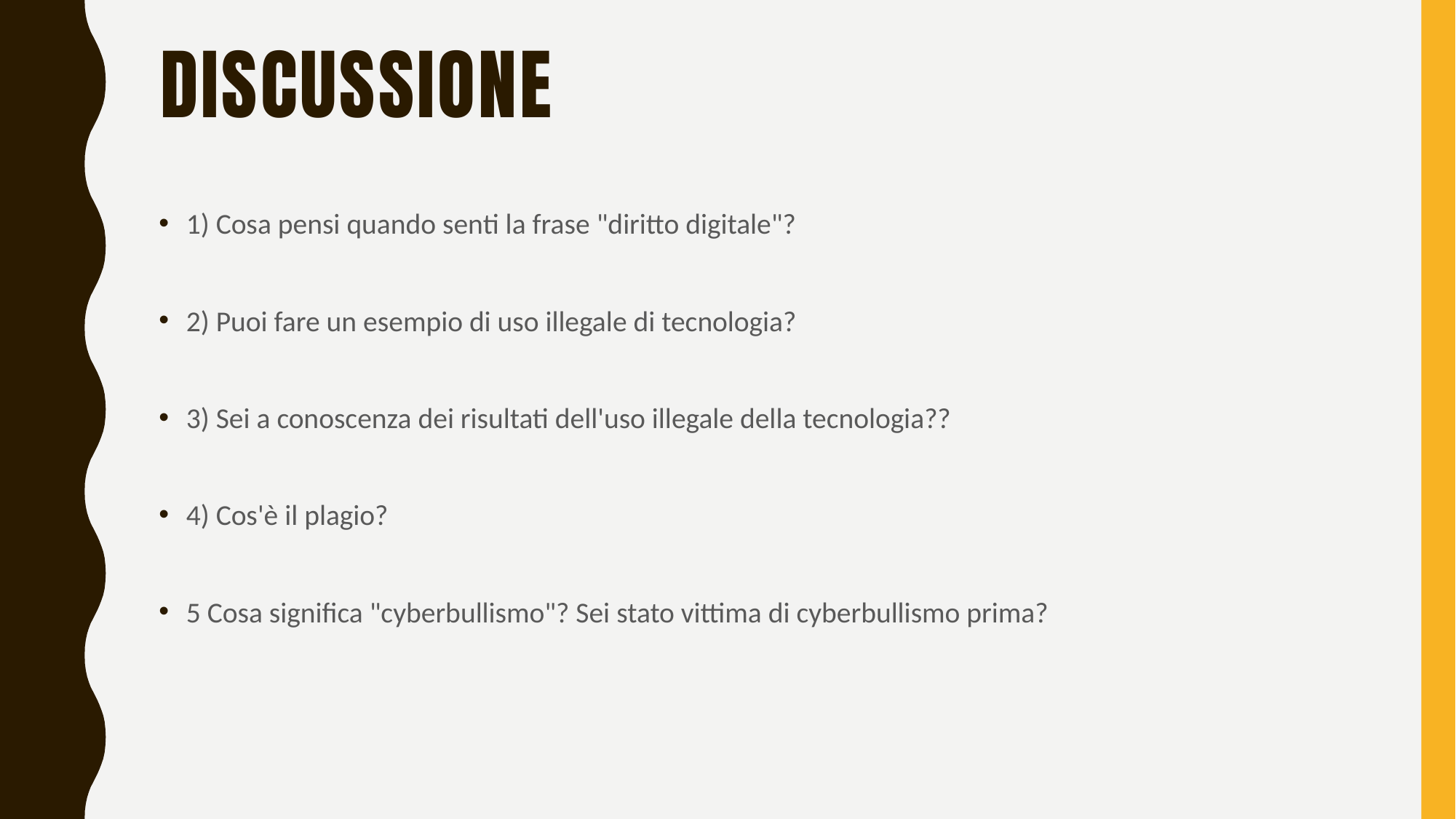

# Discussione
1) Cosa pensi quando senti la frase "diritto digitale"?

2) Puoi fare un esempio di uso illegale di tecnologia?

3) Sei a conoscenza dei risultati dell'uso illegale della tecnologia??

4) Cos'è il plagio?

5 Cosa significa "cyberbullismo"? Sei stato vittima di cyberbullismo prima?